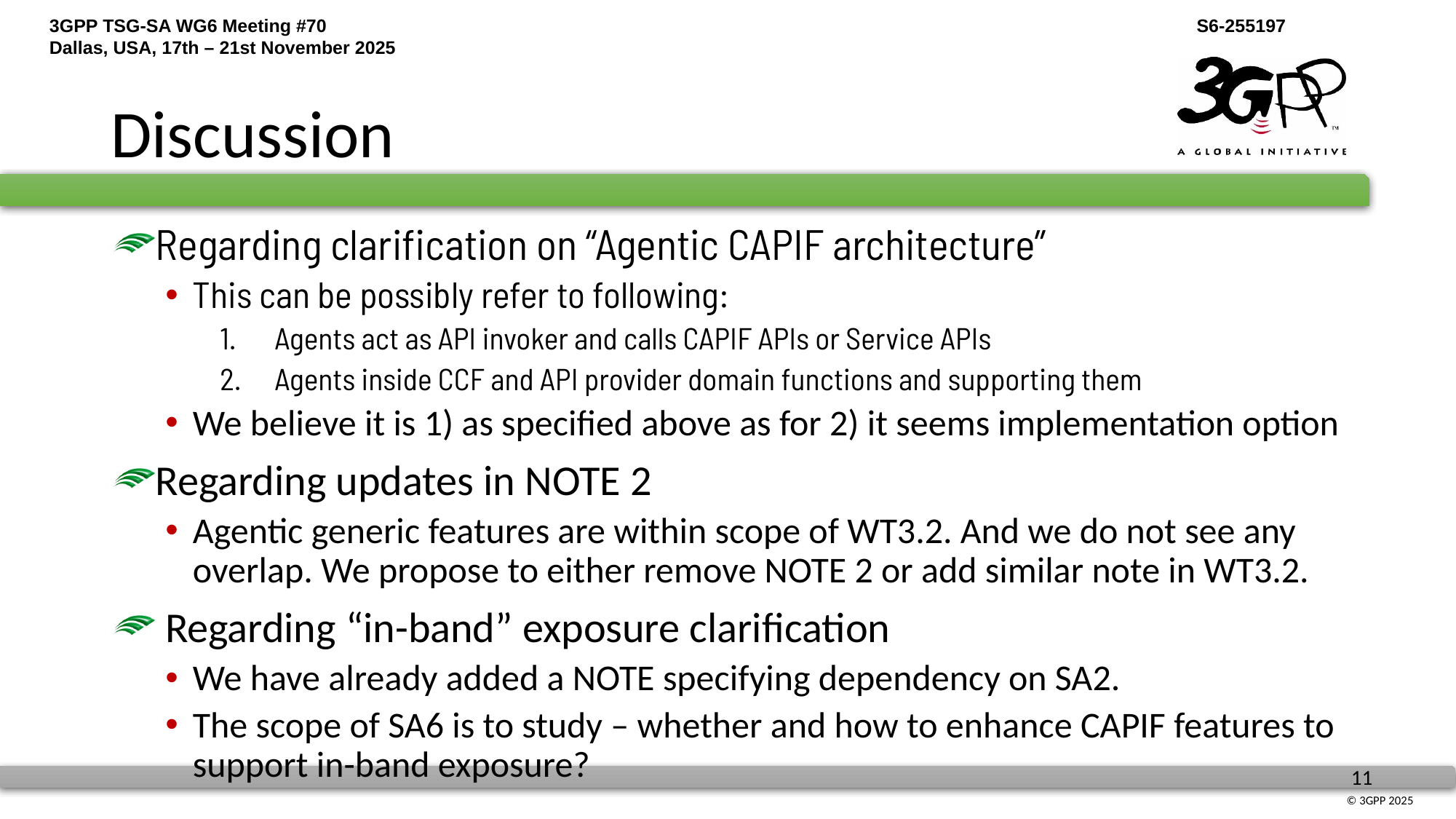

# Discussion
Regarding clarification on “Agentic CAPIF architecture”
This can be possibly refer to following:
Agents act as API invoker and calls CAPIF APIs or Service APIs
Agents inside CCF and API provider domain functions and supporting them
We believe it is 1) as specified above as for 2) it seems implementation option
Regarding updates in NOTE 2
Agentic generic features are within scope of WT3.2. And we do not see any overlap. We propose to either remove NOTE 2 or add similar note in WT3.2.
 Regarding “in-band” exposure clarification
We have already added a NOTE specifying dependency on SA2.
The scope of SA6 is to study – whether and how to enhance CAPIF features to support in-band exposure?